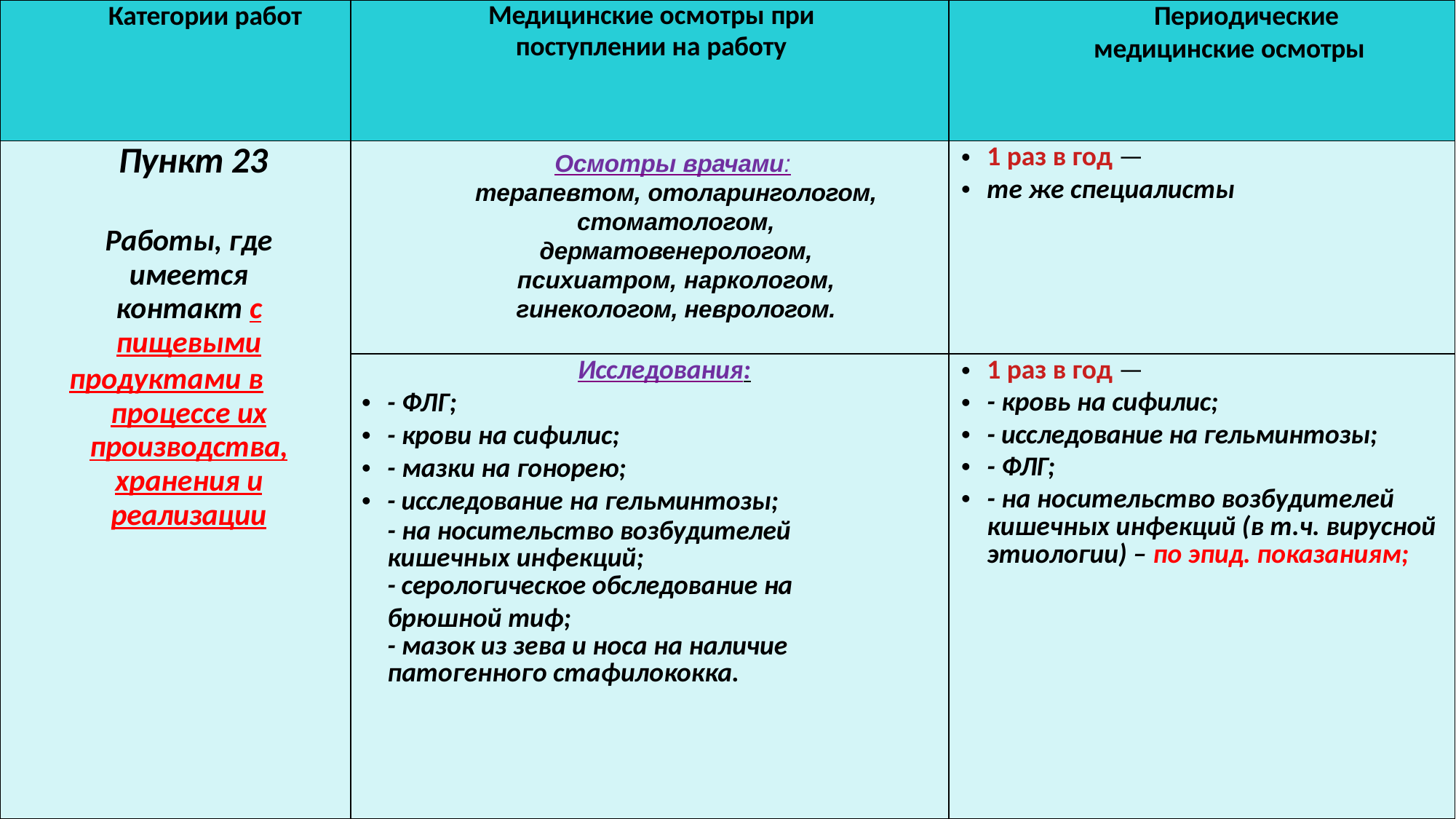

| Категории работ | Медицинские осмотры при поступлении на работу | Периодические медицинские осмотры |
| --- | --- | --- |
| Пункт 23 Работы, где имеется контакт с пищевыми продуктами в процессе их производства, хранения и реализации |  | 1 раз в год — те же специалисты |
|  | Исследования: - ФЛГ; - крови на сифилис; - мазки на гонорею; - исследование на гельминтозы; - на носительство возбудителей кишечных инфекций; - серологическое обследование на брюшной тиф; - мазок из зева и носа на наличие патогенного стафилококка. | 1 раз в год — - кровь на сифилис; - исследование на гельминтозы; - ФЛГ; - на носительство возбудителей кишечных инфекций (в т.ч. вирусной этиологии) – по эпид. показаниям; |
Осмотры врачами:
терапевтом, отоларингологом,
стоматологом, дерматовенерологом, психиатром, наркологом, гинекологом, неврологом.